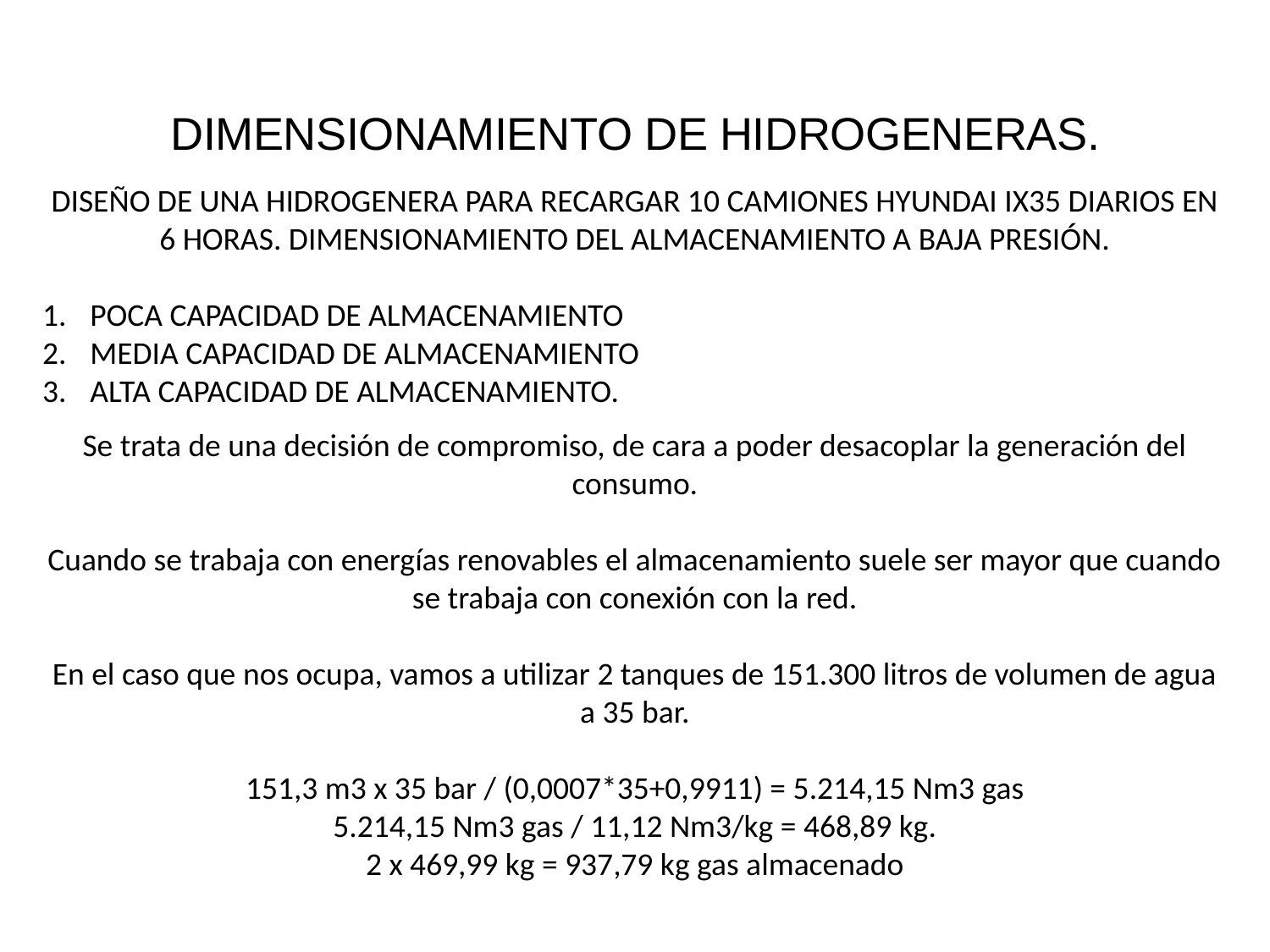

DIMENSIONAMIENTO DE HIDROGENERAS.
DISEÑO DE UNA HIDROGENERA PARA RECARGAR 10 CAMIONES HYUNDAI IX35 DIARIOS EN 6 HORAS. DIMENSIONAMIENTO DEL ALMACENAMIENTO A BAJA PRESIÓN.

POCA CAPACIDAD DE ALMACENAMIENTO
MEDIA CAPACIDAD DE ALMACENAMIENTO
ALTA CAPACIDAD DE ALMACENAMIENTO.
Se trata de una decisión de compromiso, de cara a poder desacoplar la generación del consumo.

Cuando se trabaja con energías renovables el almacenamiento suele ser mayor que cuando se trabaja con conexión con la red.

En el caso que nos ocupa, vamos a utilizar 2 tanques de 151.300 litros de volumen de agua a 35 bar.

151,3 m3 x 35 bar / (0,0007*35+0,9911) = 5.214,15 Nm3 gas
5.214,15 Nm3 gas / 11,12 Nm3/kg = 468,89 kg.
2 x 469,99 kg = 937,79 kg gas almacenado